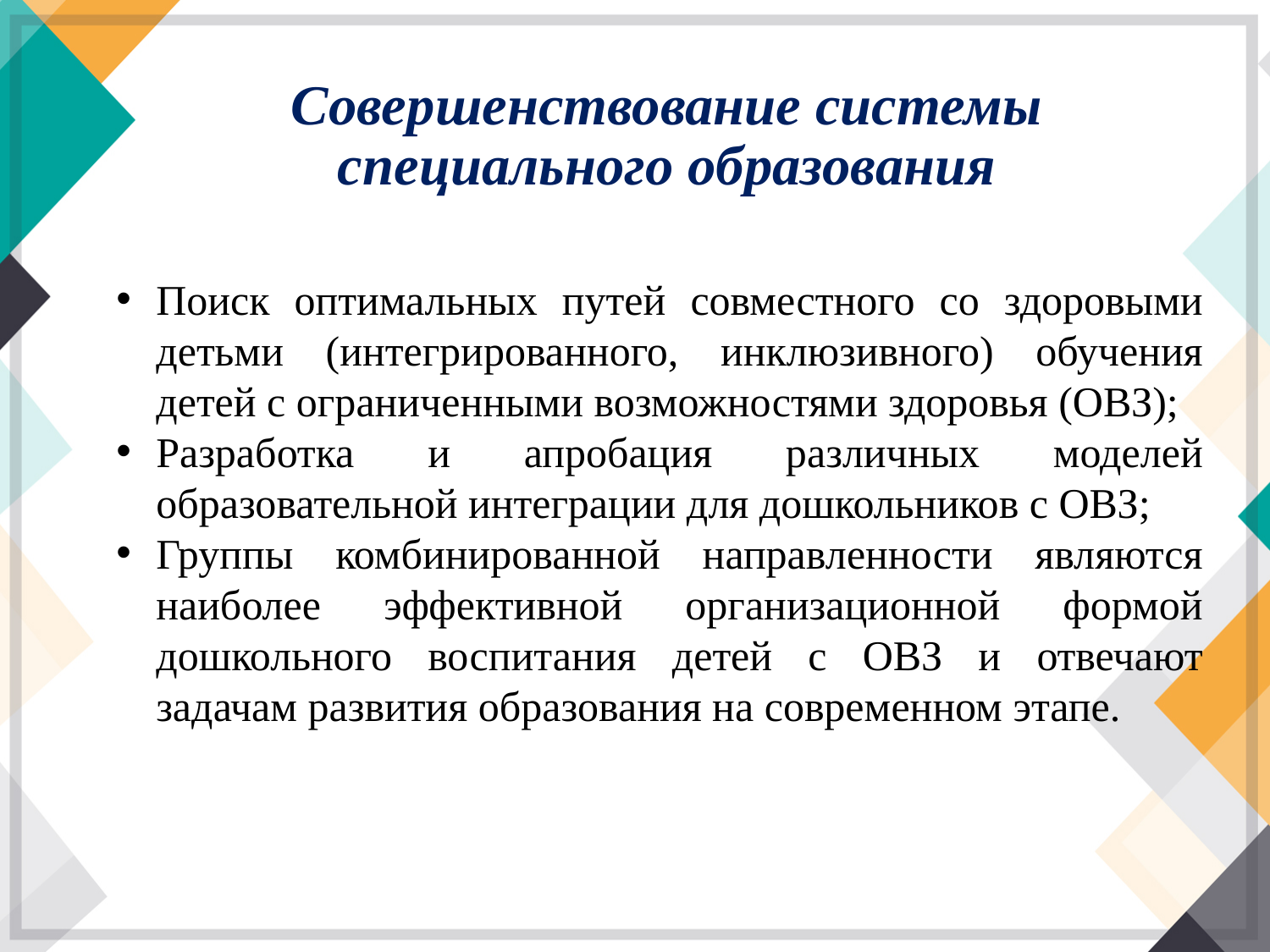

# Совершенствование системы специального образования
Поиск оптимальных путей совместного со здоровыми детьми (интегрированного, инклюзивного) обучения детей с ограниченными возможностями здоровья (ОВЗ);
Разработка и апробация различных моделей образовательной интеграции для дошкольников с ОВЗ;
Группы комбинированной направленности являются наиболее эффективной организационной формой дошкольного воспитания детей с ОВЗ и отвечают задачам развития образования на современном этапе.